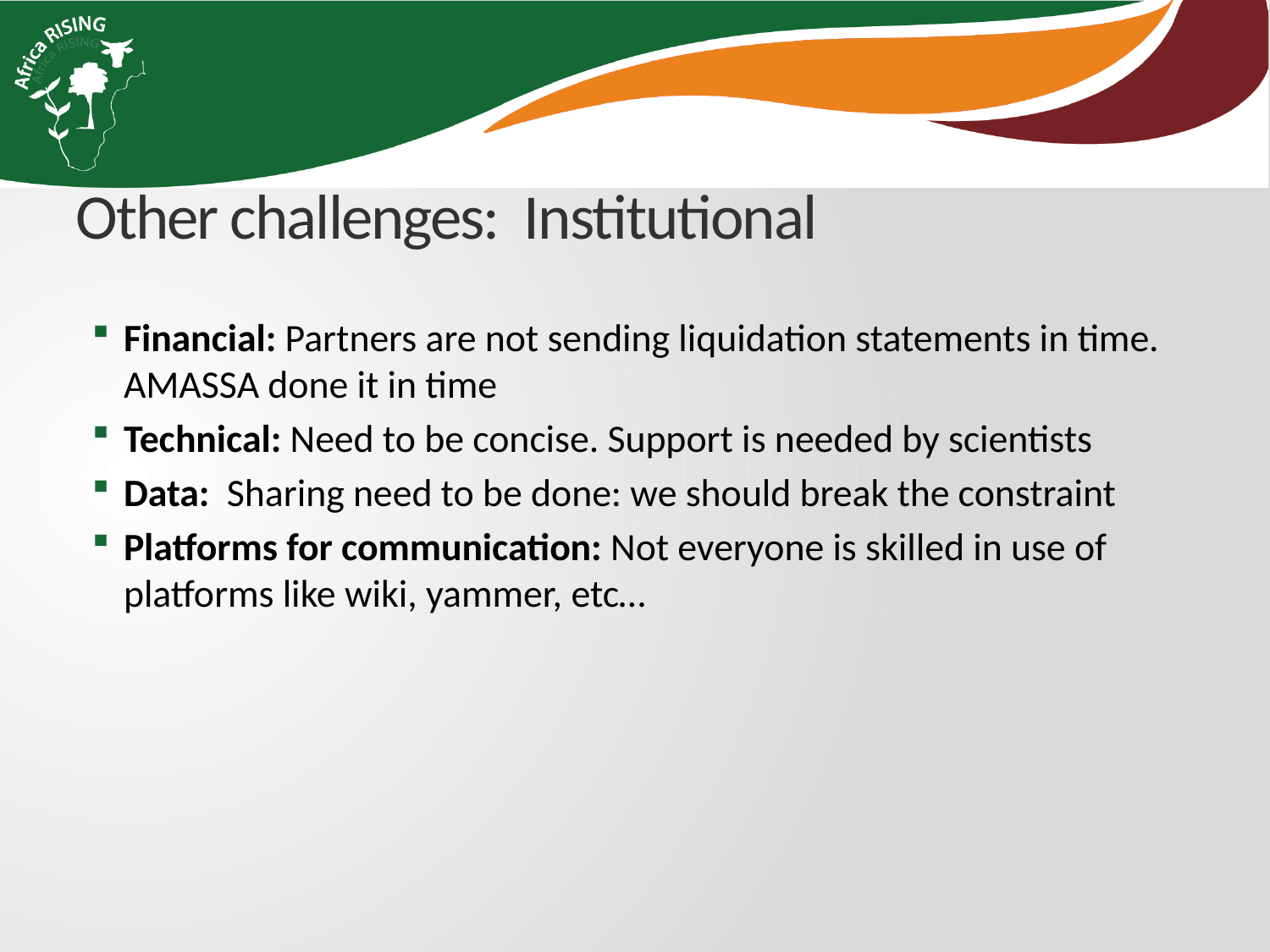

# Other challenges:  Institutional
Financial: Partners are not sending liquidation statements in time. AMASSA done it in time
Technical: Need to be concise. Support is needed by scientists
Data:  Sharing need to be done: we should break the constraint
Platforms for communication: Not everyone is skilled in use of platforms like wiki, yammer, etc…